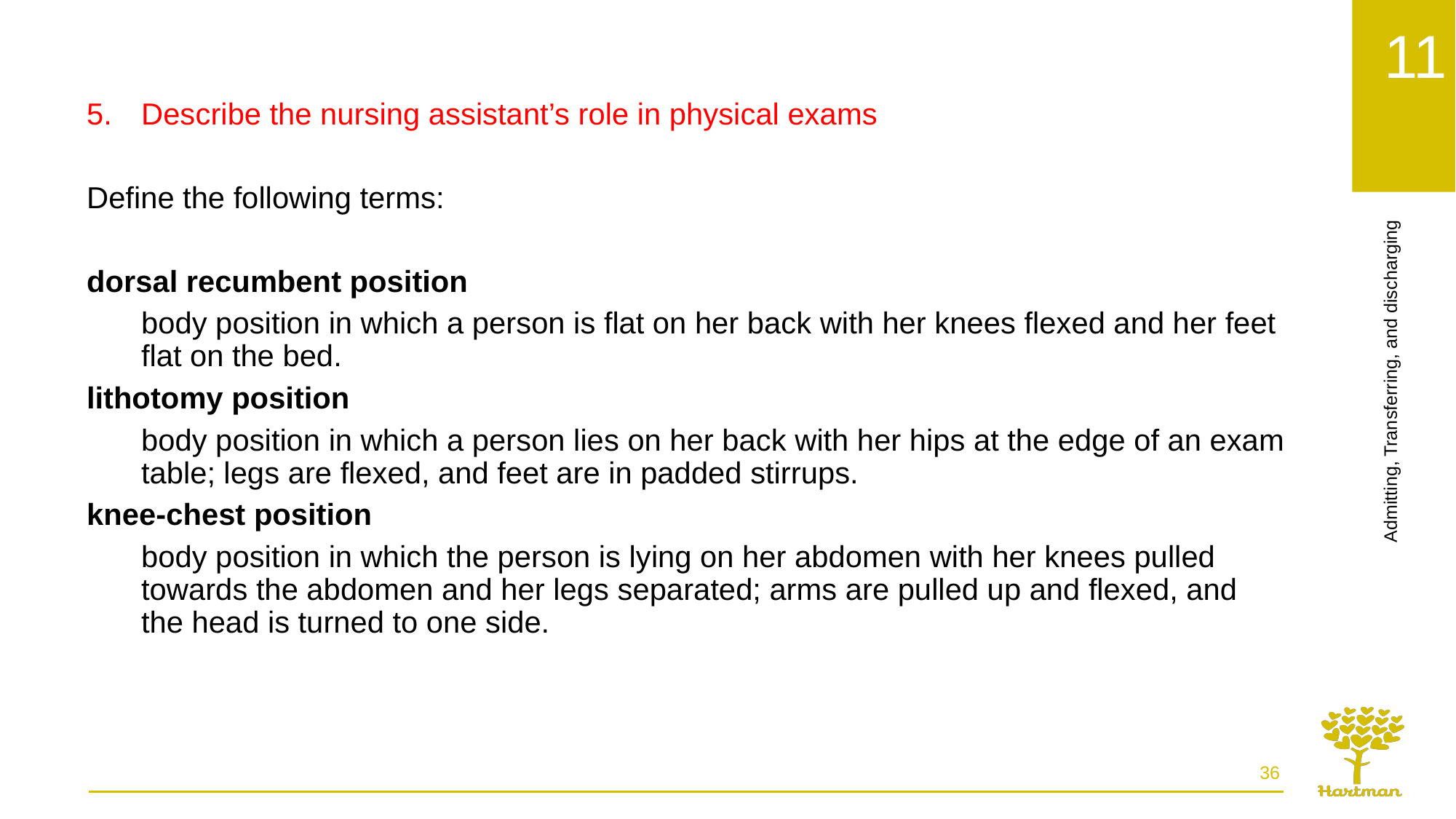

Describe the nursing assistant’s role in physical exams

Define the following terms:

dorsal recumbent position
body position in which a person is flat on her back with her knees flexed and her feet flat on the bed.
lithotomy position
body position in which a person lies on her back with her hips at the edge of an exam table; legs are flexed, and feet are in padded stirrups.
knee-chest position
body position in which the person is lying on her abdomen with her knees pulled towards the abdomen and her legs separated; arms are pulled up and flexed, and the head is turned to one side.

36